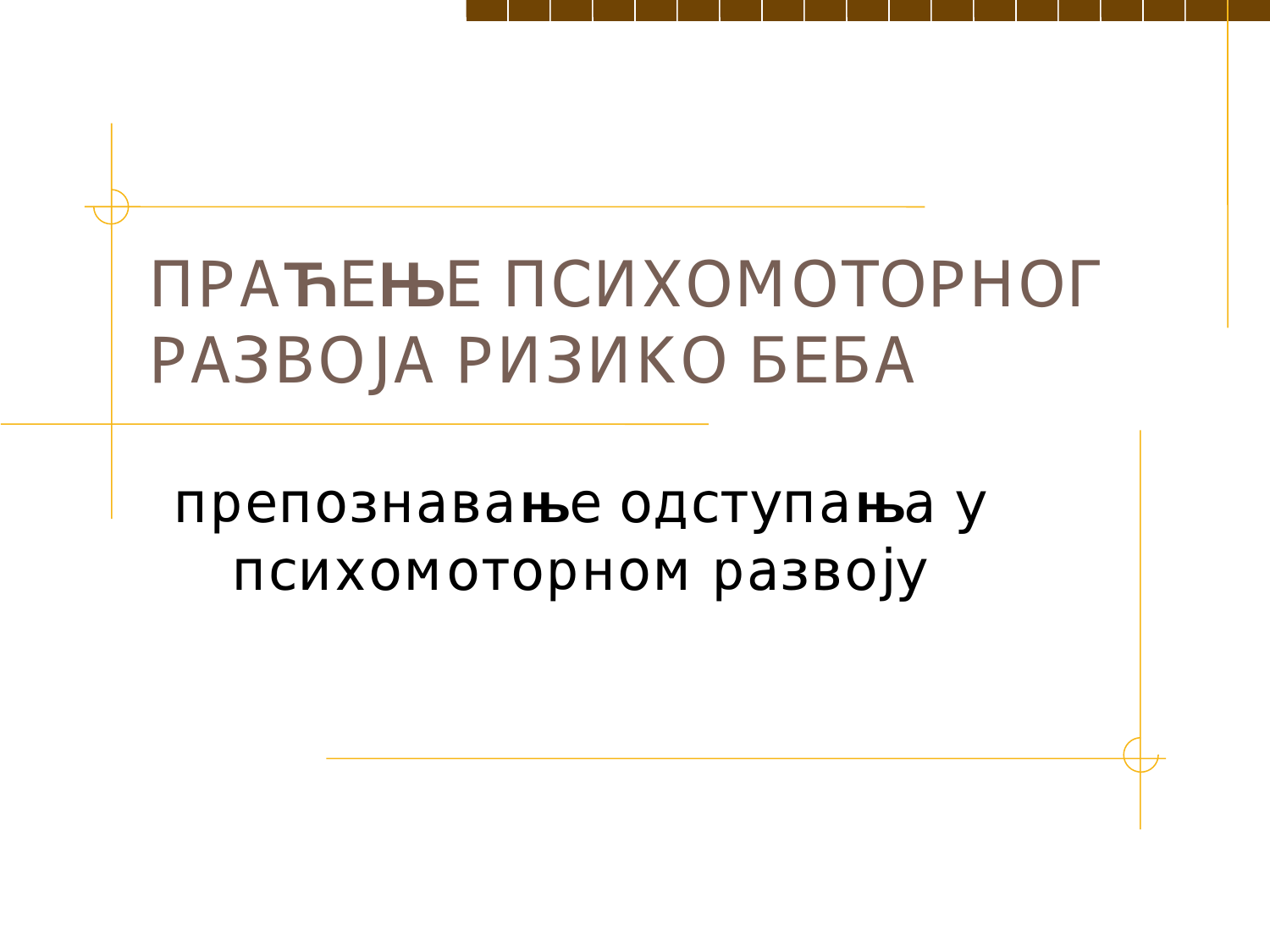

# ПРАЋЕЊЕ ПСИХОМОТОРНОГ РАЗВОЈА РИЗИКО БЕБА
препознавање одступања у психомоторном развоју